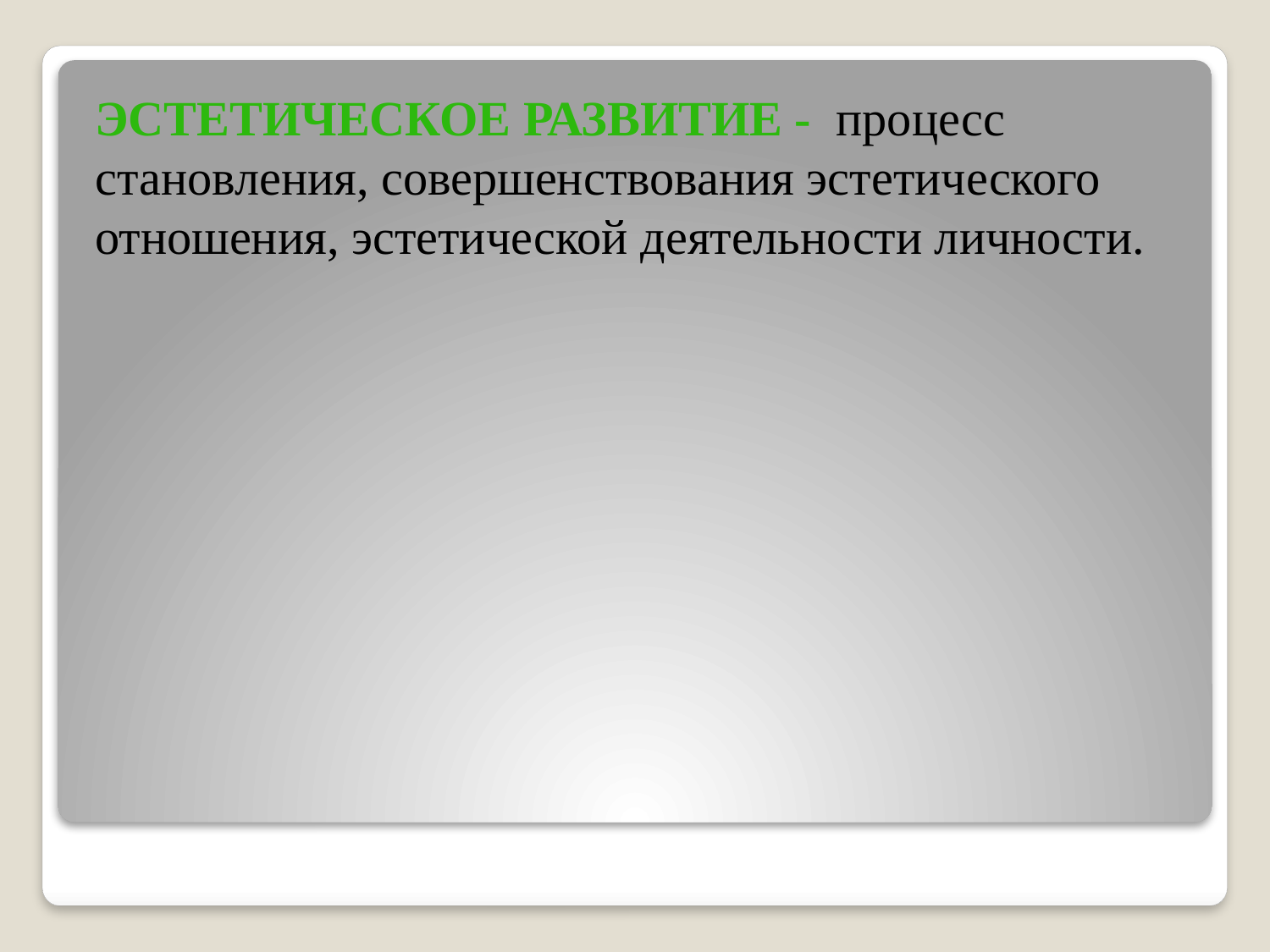

Эстетическое развитие -  процесс становления, совершенствования эстетического отношения, эстетической деятельности личности.
#